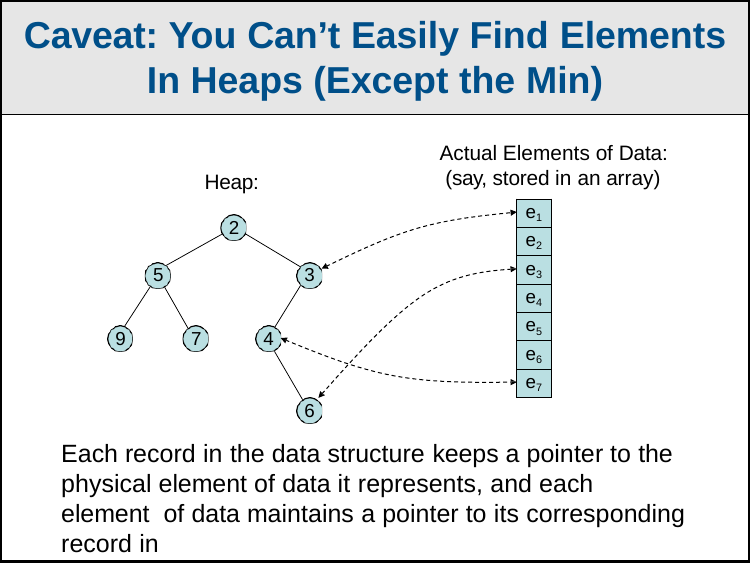

Caveat: You Can’t Easily Find Elements
In Heaps (Except the Min)
Actual Elements of Data:  (say, stored in an array)
Heap:
| e1 |
| --- |
| e2 |
| e3 |
| e4 |
| e5 |
| e6 |
| e7 |

2

5
3

9
7
4

6
Each record in the data structure keeps a pointer to the  physical element of data it represents, and each element  of data maintains a pointer to its corresponding record in
the data structure.